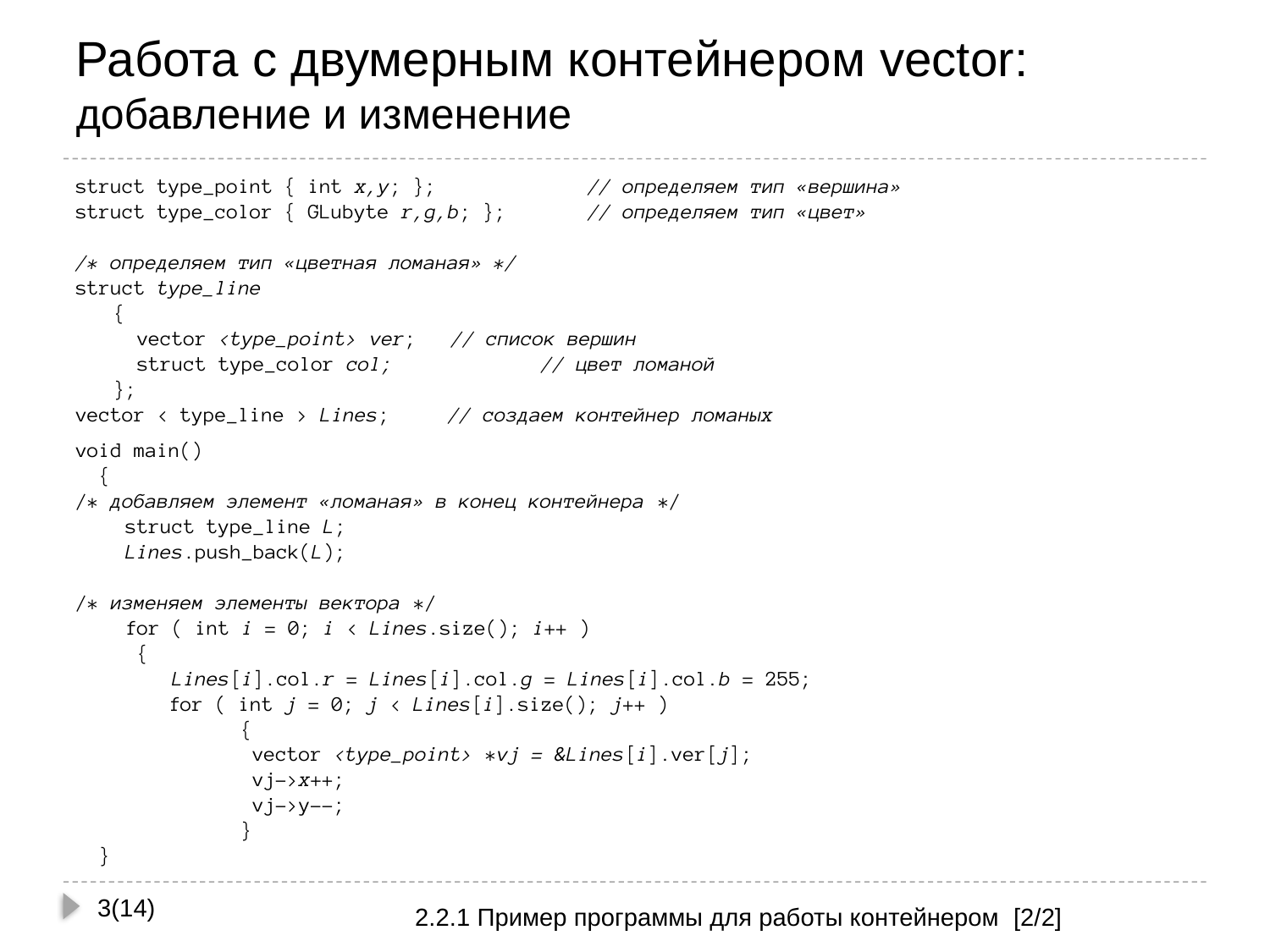

# Работа с двумерным контейнером vector: добавление и изменение
struct type_point { int x,y; };             // определяем тип «вершина»
struct type_color { GLubyte r,g,b; };       // определяем тип «цвет»

/* определяем тип «цветная ломаная» */
struct type_line
	{
	  vector <type_point> ver;   // список вершин
	  struct type_color col; 	    // цвет ломаной
	};
vector < type_line > Lines;     // создаем контейнер ломаных
void main()
  {
/* добавляем элемент «ломаная» в конец контейнера */
 struct type_line L;
	 Lines.push_back(L);

/* изменяем элементы вектора */
 for ( int i = 0; i < Lines.size(); i++ )
	  {
	     Lines[i].col.r = Lines[i].col.g = Lines[i].col.b = 255;
        for ( int j = 0; j < Lines[i].size(); j++ )
		{
		 vector <type_point> *vj = &Lines[i].ver[j];
		 vj->x++;
		 vj->y--;
		}
  }
3(14)
2.2.1 Пример программы для работы контейнером  [2/2]